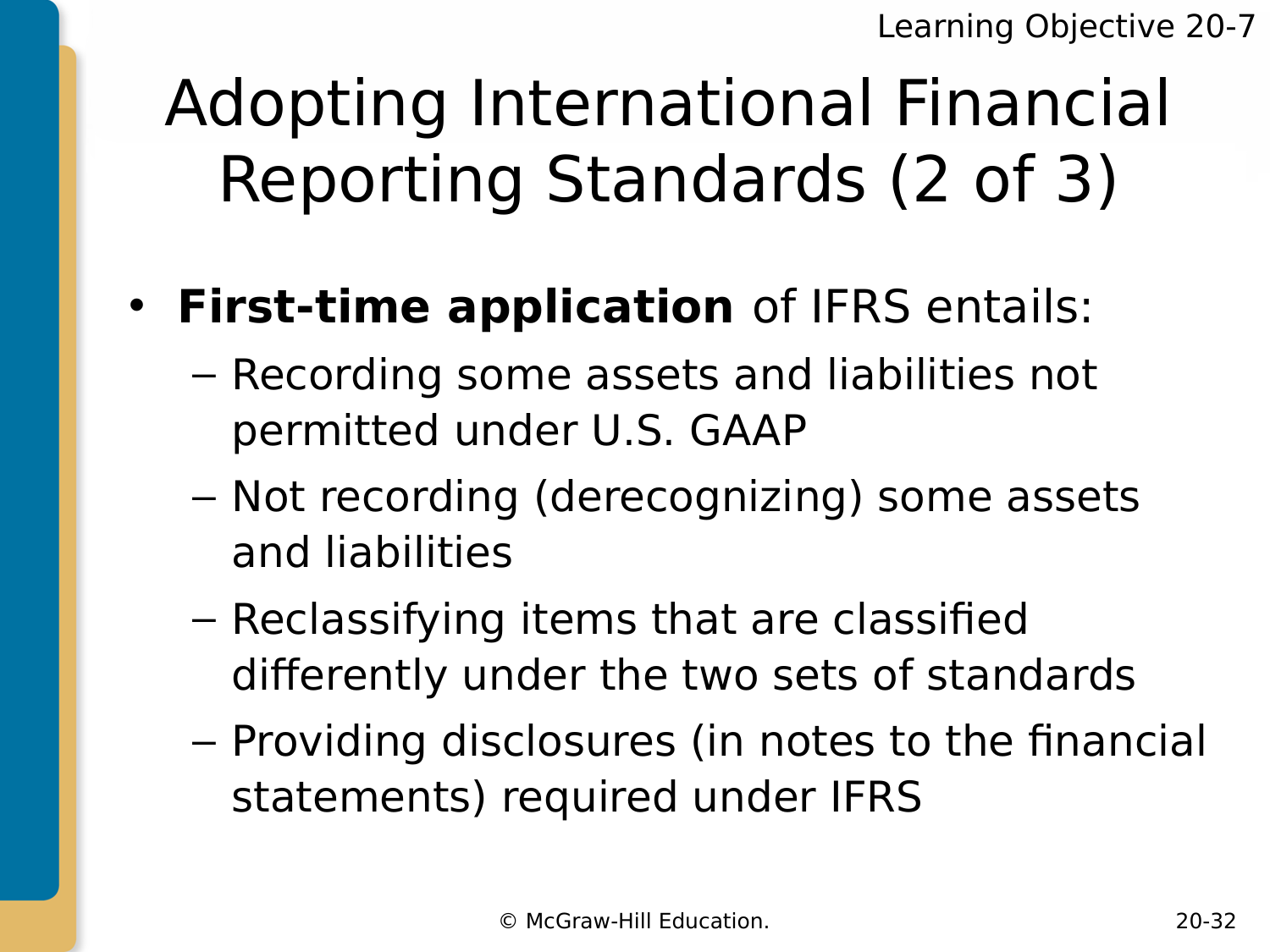

Learning Objective 20-7
# Adopting International Financial Reporting Standards (2 of 3)
First-time application of IFRS entails:
Recording some assets and liabilities not permitted under U.S. GAAP
Not recording (derecognizing) some assets and liabilities
Reclassifying items that are classified differently under the two sets of standards
Providing disclosures (in notes to the financial statements) required under IFRS